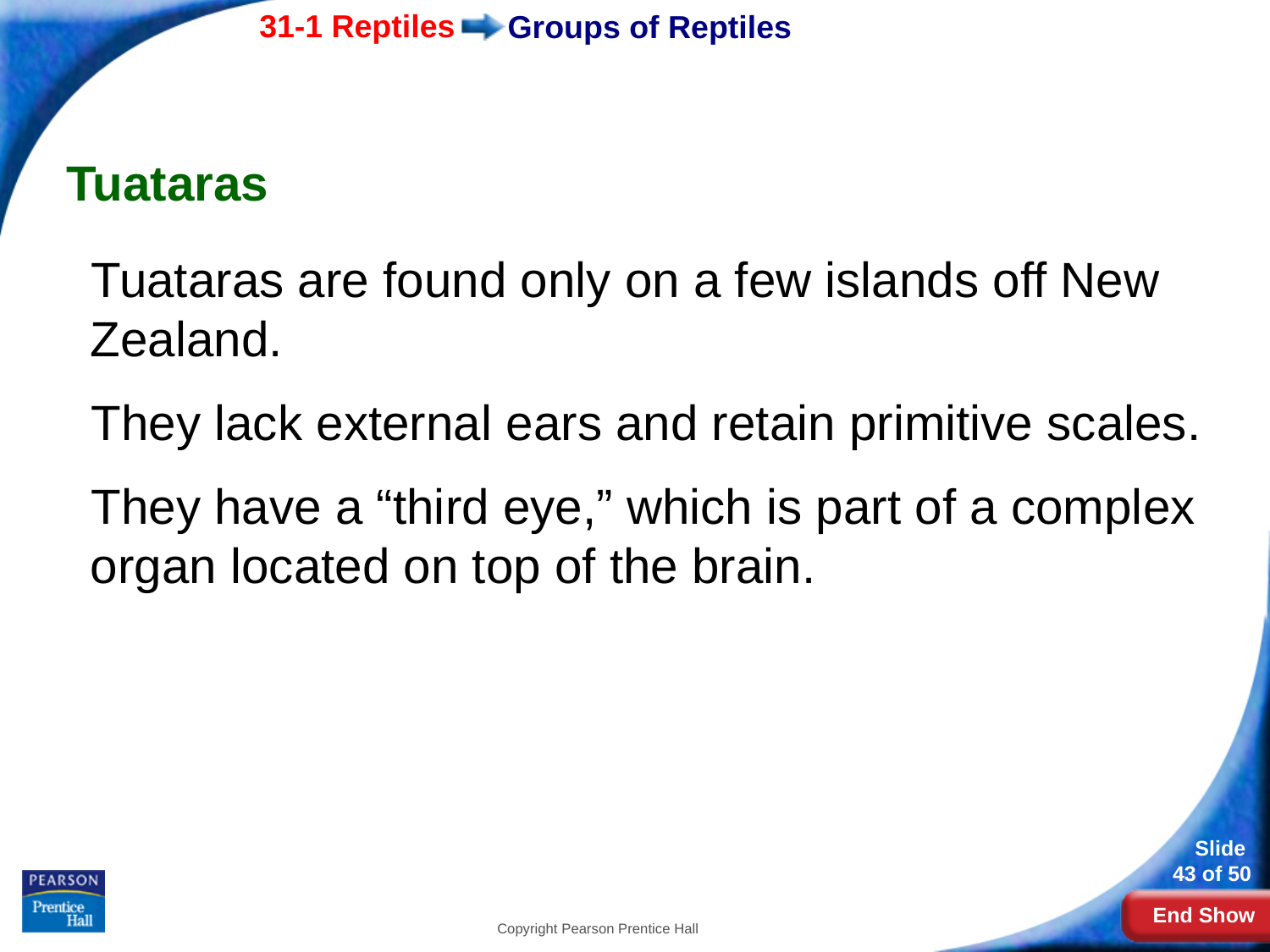

# Groups of Reptiles
Tuataras
Tuataras are found only on a few islands off New Zealand.
They lack external ears and retain primitive scales.
They have a “third eye,” which is part of a complex organ located on top of the brain.
Copyright Pearson Prentice Hall